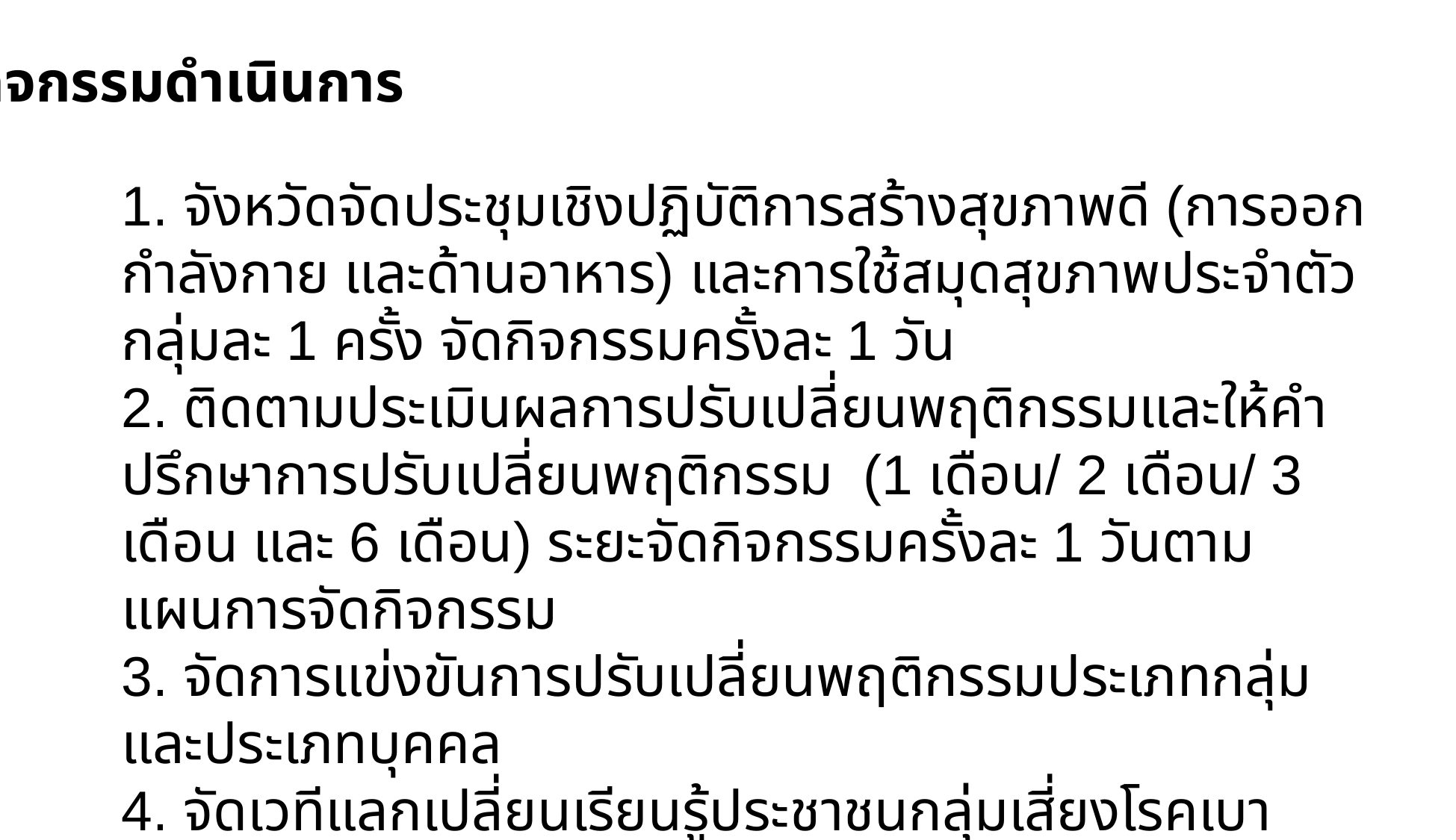

กิจกรรมดำเนินการ
1. จังหวัดจัดประชุมเชิงปฏิบัติการสร้างสุขภาพดี (การออกกำลังกาย และด้านอาหาร) และการใช้สมุดสุขภาพประจำตัว กลุ่มละ 1 ครั้ง จัดกิจกรรมครั้งละ 1 วัน
2. ติดตามประเมินผลการปรับเปลี่ยนพฤติกรรมและให้คำปรึกษาการปรับเปลี่ยนพฤติกรรม  (1 เดือน/ 2 เดือน/ 3 เดือน และ 6 เดือน) ระยะจัดกิจกรรมครั้งละ 1 วันตามแผนการจัดกิจกรรม
3. จัดการแข่งขันการปรับเปลี่ยนพฤติกรรมประเภทกลุ่มและประเภทบุคคล
4. จัดเวทีแลกเปลี่ยนเรียนรู้ประชาชนกลุ่มเสี่ยงโรคเบาหวาน เรื่อง“การปรับเปลี่ยน สร้างสุขภาพดีด้วยวิถีพอเพียง เพื่อลดเสี่ยงลดโรคเบาหวาน”